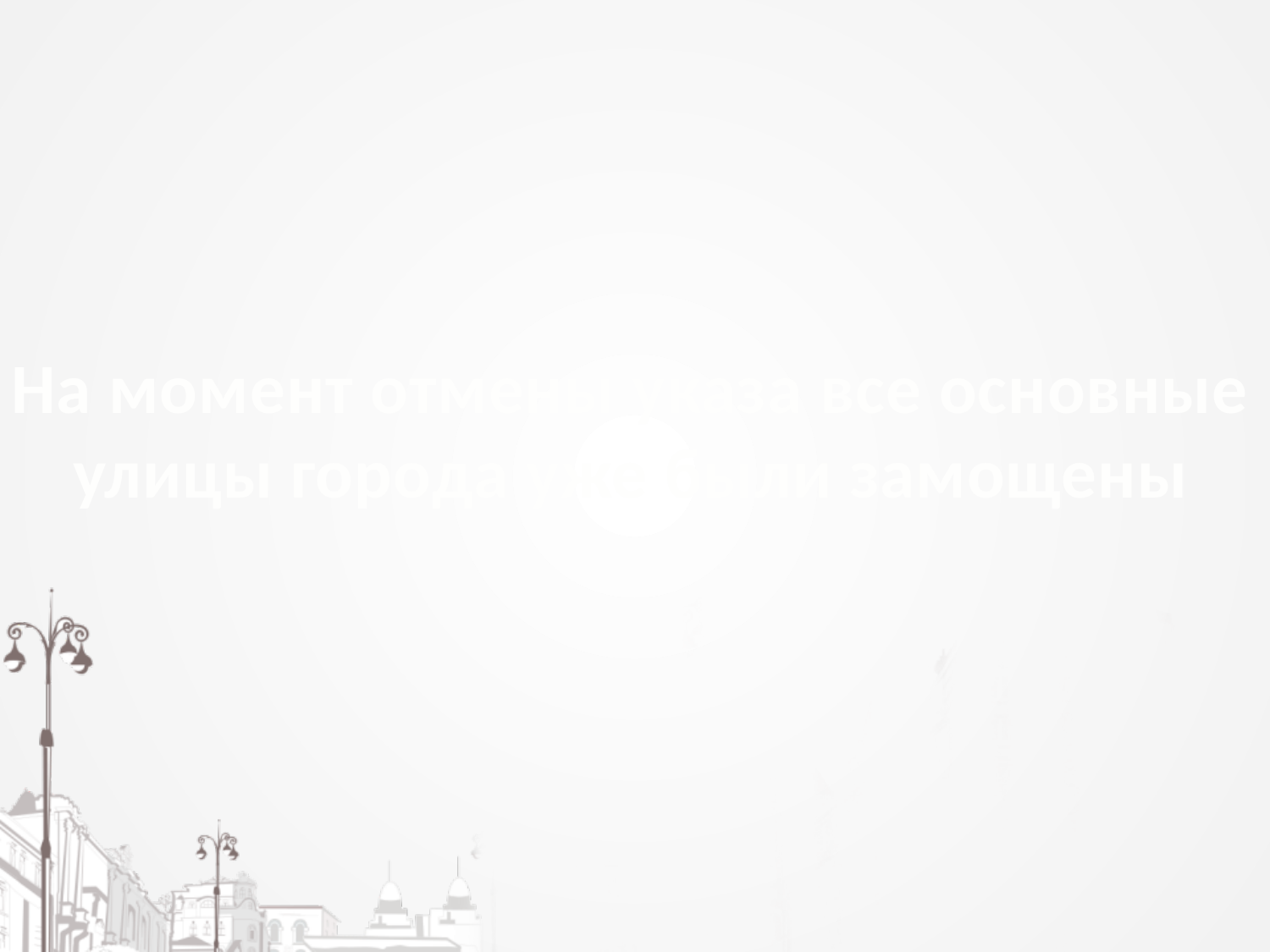

На момент отмены указа все основные улицы города уже были замощены